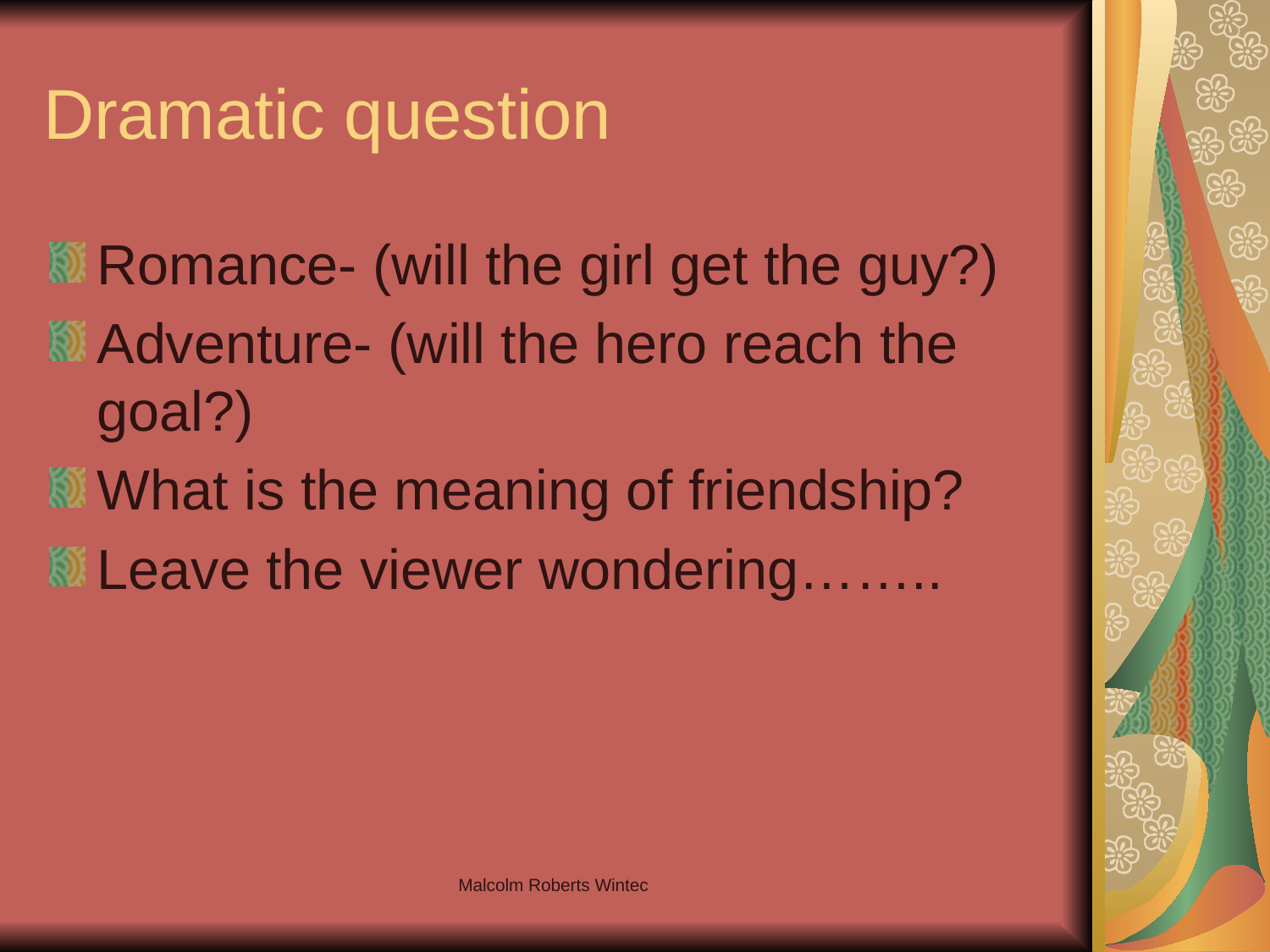

# Dramatic question
Romance- (will the girl get the guy?)
Adventure- (will the hero reach the goal?)
What is the meaning of friendship?
Leave the viewer wondering……..
Malcolm Roberts Wintec